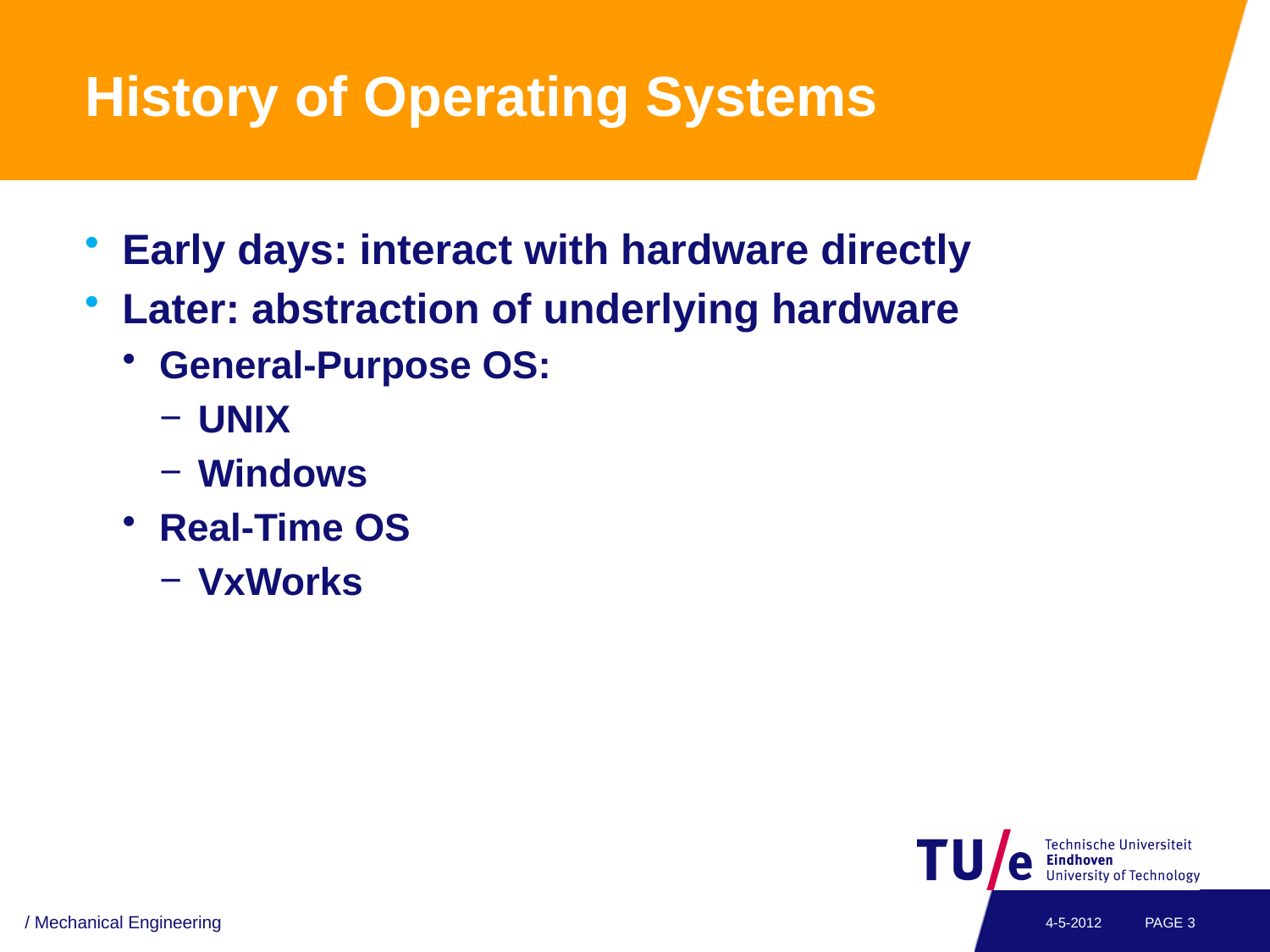

# History of Operating Systems
Early days: interact with hardware directly
Later: abstraction of underlying hardware
General-Purpose OS:
UNIX
Windows
Real-Time OS
VxWorks
/ Mechanical Engineering
4-5-2012
PAGE 3